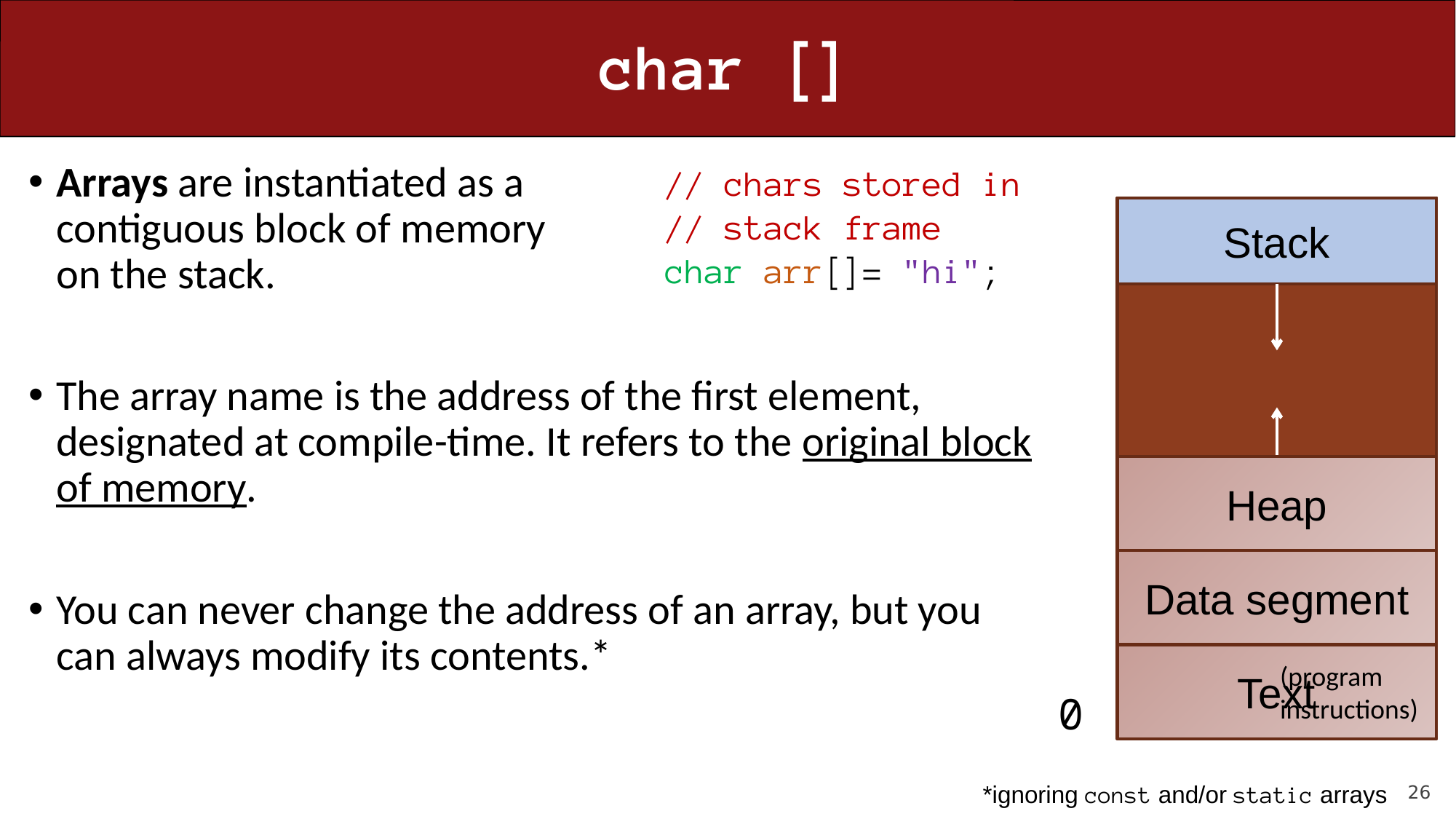

# char []
Arrays are instantiated as a
contiguous block of memory
on the stack.

The array name is the address of the first element, designated at compile-time. It refers to the original block of memory.

You can never change the address of an array, but you can always modify its contents.*
// chars stored in
// stack frame
char arr[]= "hi";

Stack
Heap
Data segment
	Text
(program instructions)
0
*ignoring const and/or static arrays